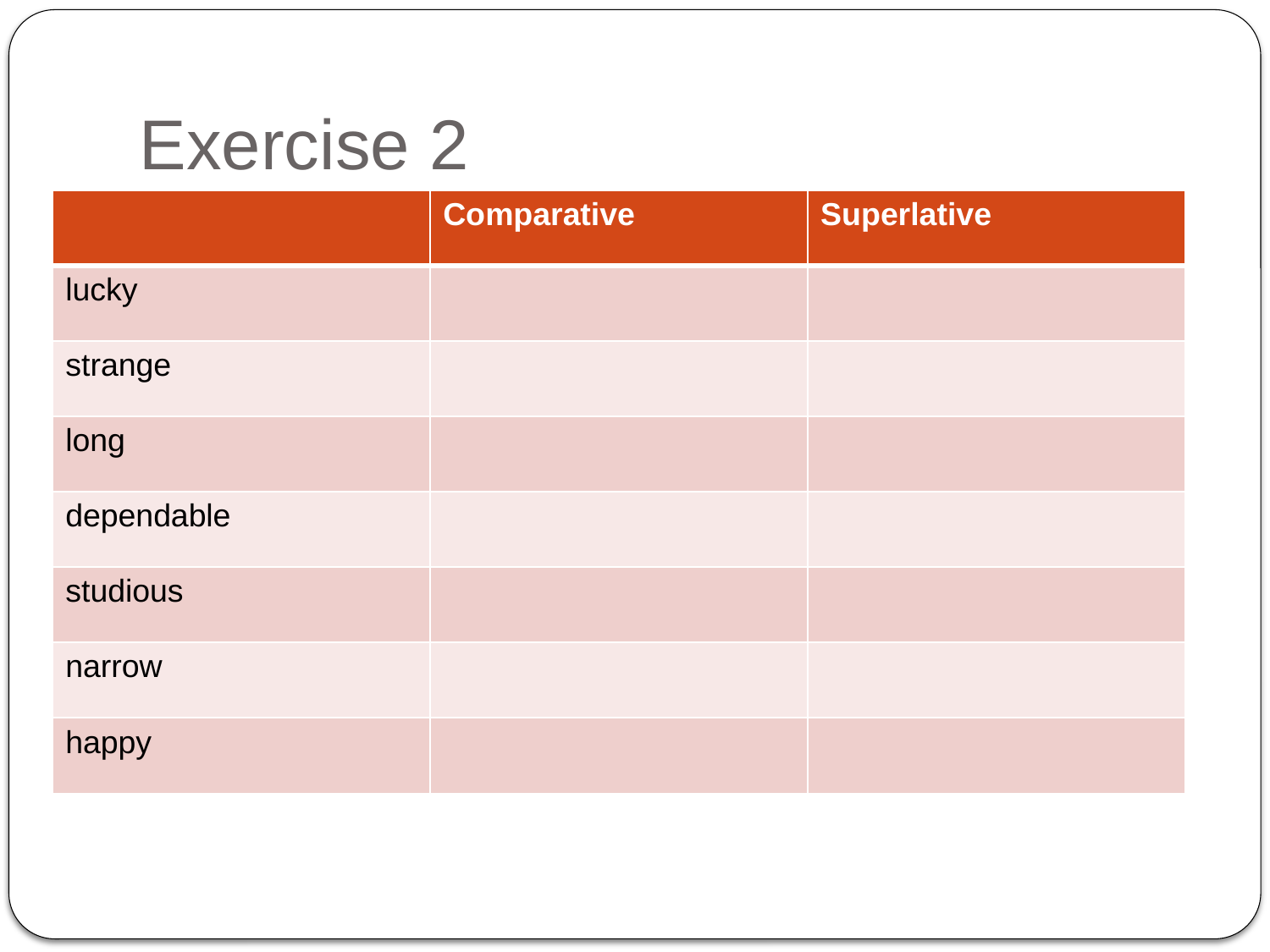

# Exercise 2
|  | Comparative | Superlative |
| --- | --- | --- |
| lucky |  |  |
| strange |  |  |
| long |  |  |
| dependable |  |  |
| studious |  |  |
| narrow |  |  |
| happy |  |  |